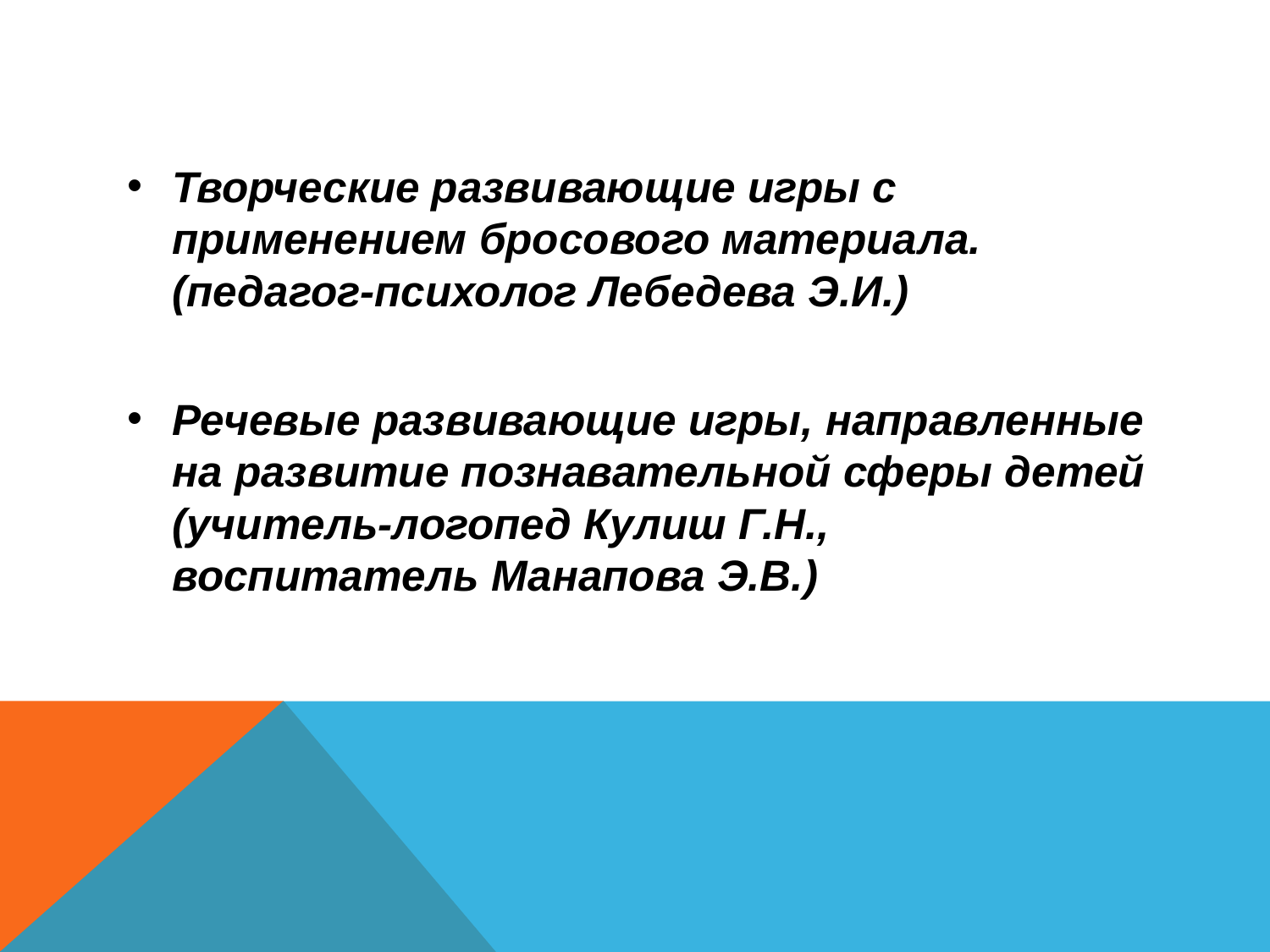

#
Творческие развивающие игры с применением бросового материала.(педагог-психолог Лебедева Э.И.)

Речевые развивающие игры, направленные на развитие познавательной сферы детей (учитель-логопед Кулиш Г.Н., воспитатель Манапова Э.В.)